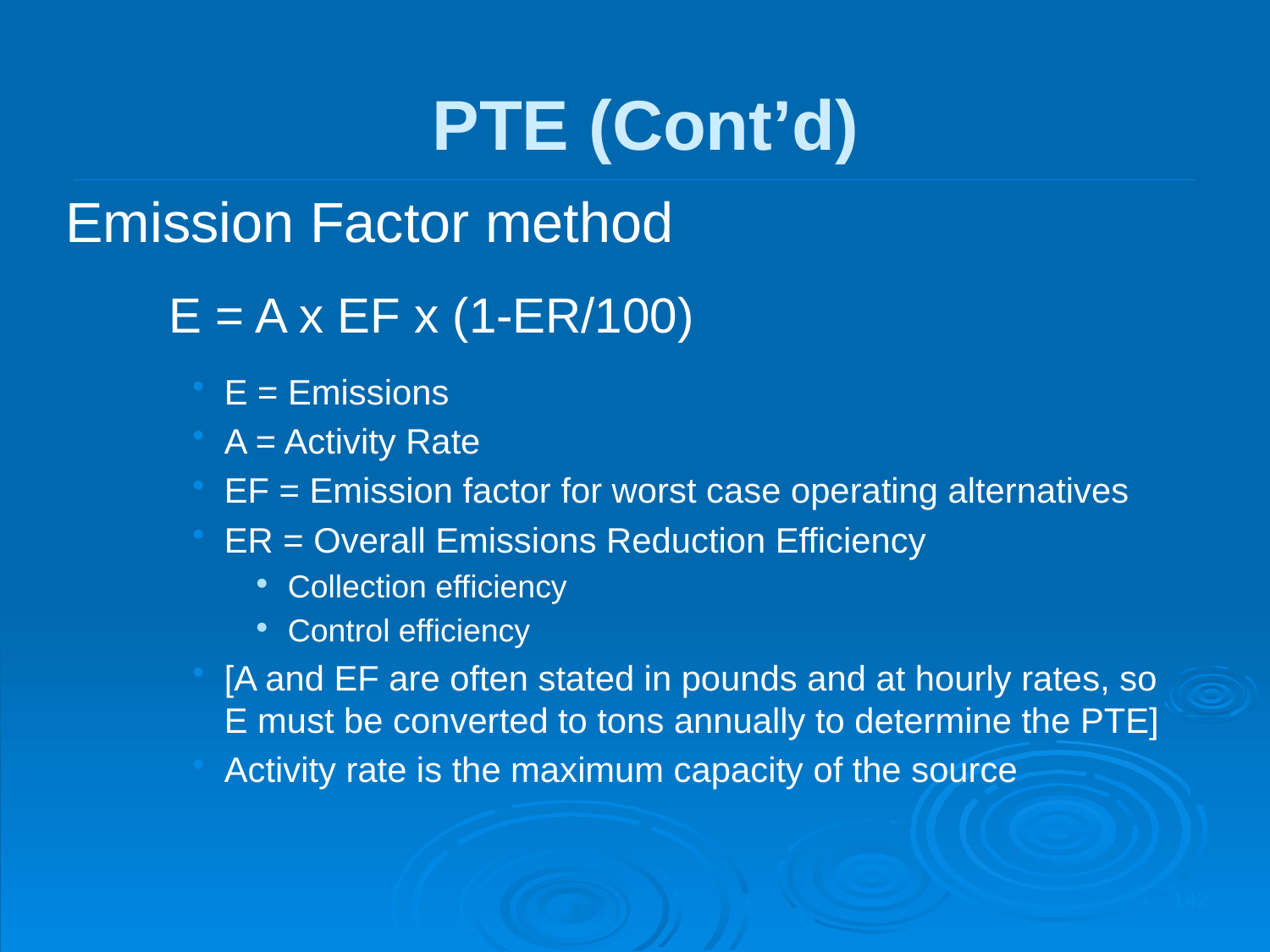

PTE (Cont’d)
Emission Factor method

	E = A x EF x (1-ER/100)

E = Emissions
A = Activity Rate
EF = Emission factor for worst case operating alternatives
ER = Overall Emissions Reduction Efficiency
Collection efficiency
Control efficiency
[A and EF are often stated in pounds and at hourly rates, so E must be converted to tons annually to determine the PTE]
Activity rate is the maximum capacity of the source

142